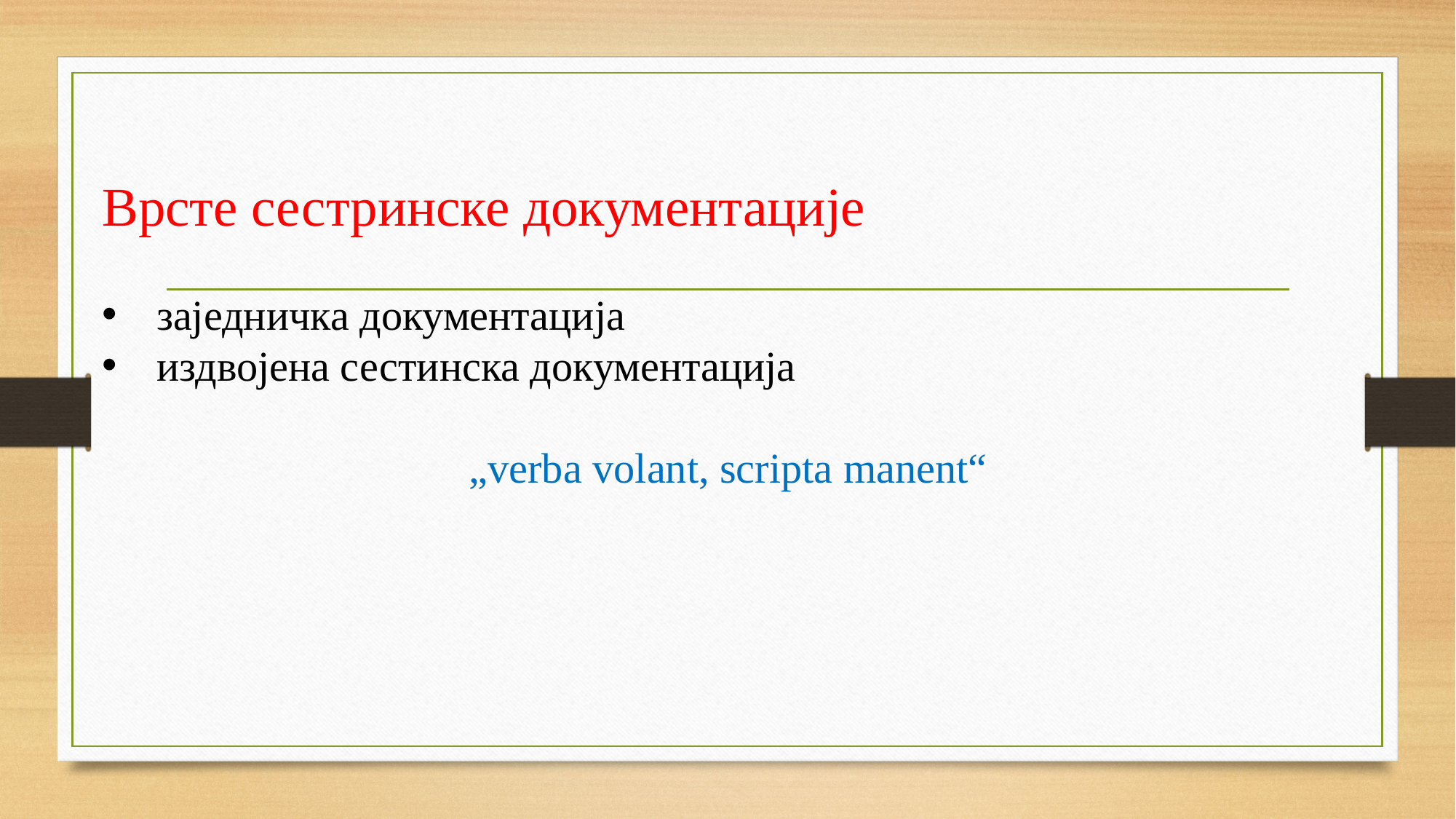

Врсте сестринске документације

заједничка документација
издвојена сестинска документација

„verba volant, scripta manent“